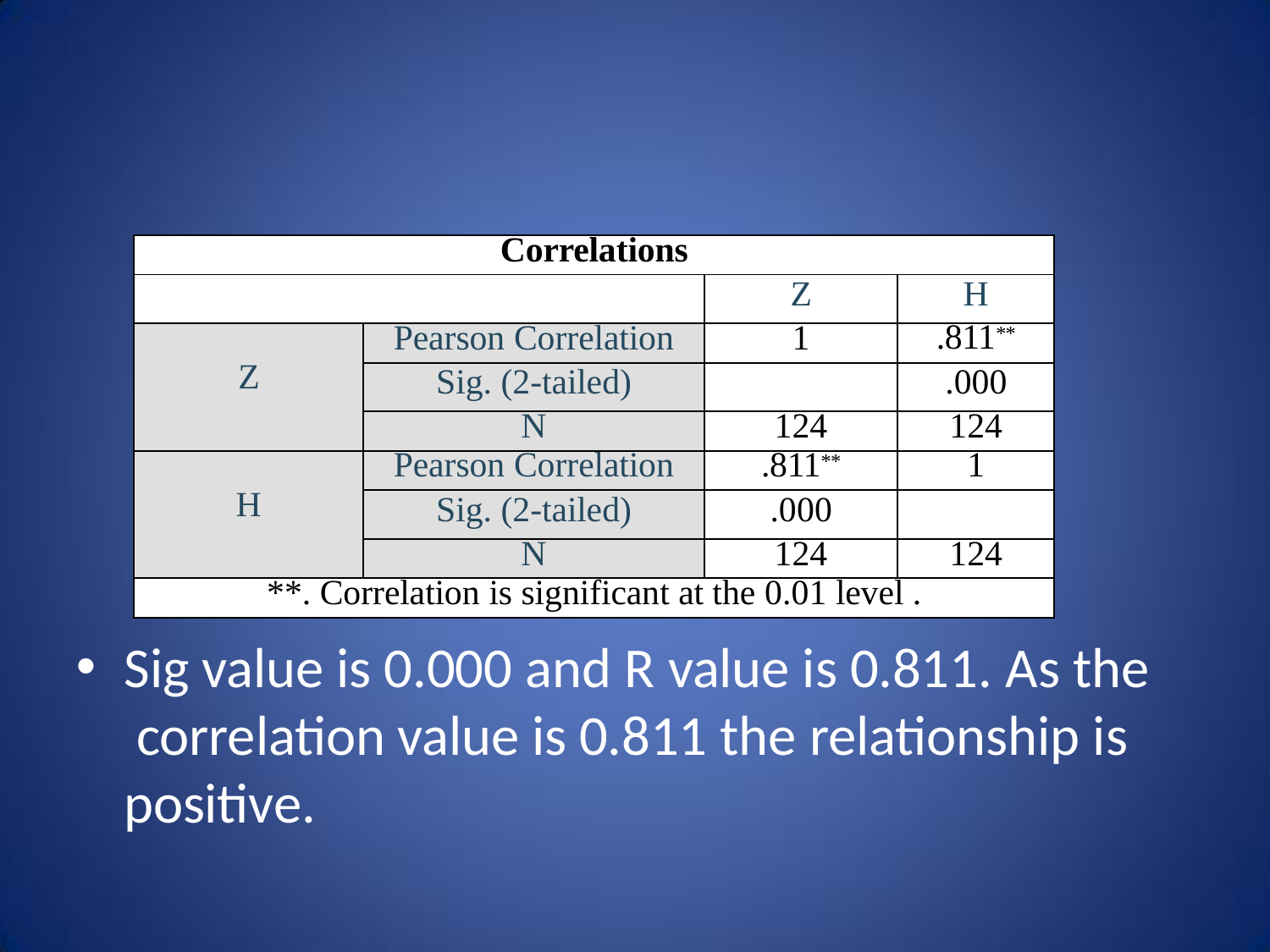

| Correlations |  |  |  |
| --- | --- | --- | --- |
|  |  | Z | H |
| Z | Pearson Correlation | 1 | .811\*\* |
|  | Sig. (2-tailed) |  | .000 |
|  | N | 124 | 124 |
| H | Pearson Correlation | .811\*\* | 1 |
|  | Sig. (2-tailed) | .000 |  |
|  | N | 124 | 124 |
| \*\*. Correlation is significant at the 0.01 level . |  |  |  |
Sig value is 0.000 and R value is 0.811. As the  correlation value is 0.811 the relationship is  positive.